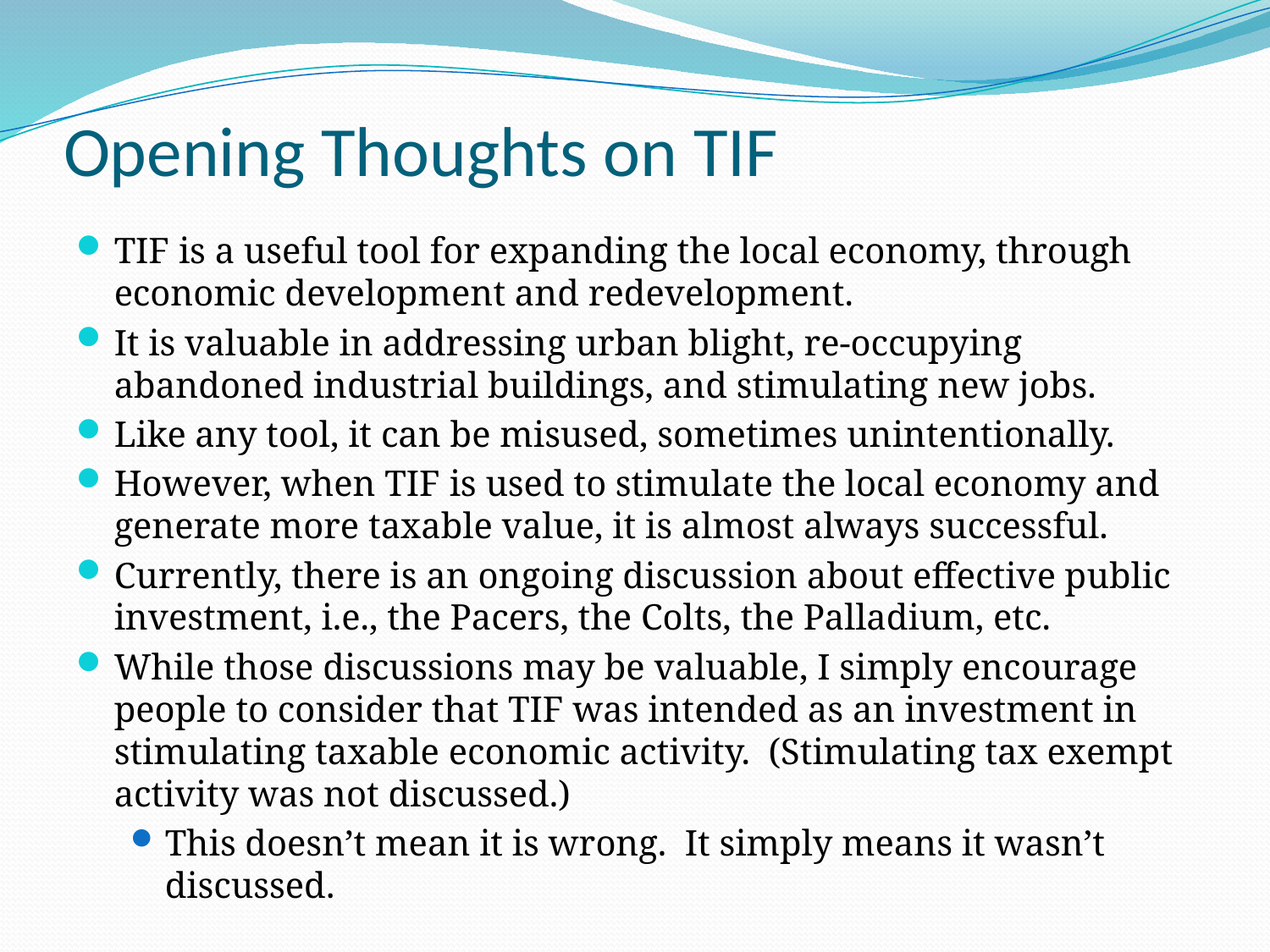

# Opening Thoughts on TIF
TIF is a useful tool for expanding the local economy, through economic development and redevelopment.
It is valuable in addressing urban blight, re-occupying abandoned industrial buildings, and stimulating new jobs.
Like any tool, it can be misused, sometimes unintentionally.
However, when TIF is used to stimulate the local economy and generate more taxable value, it is almost always successful.
Currently, there is an ongoing discussion about effective public investment, i.e., the Pacers, the Colts, the Palladium, etc.
While those discussions may be valuable, I simply encourage people to consider that TIF was intended as an investment in stimulating taxable economic activity.  (Stimulating tax exempt activity was not discussed.)
This doesn’t mean it is wrong.  It simply means it wasn’t discussed.